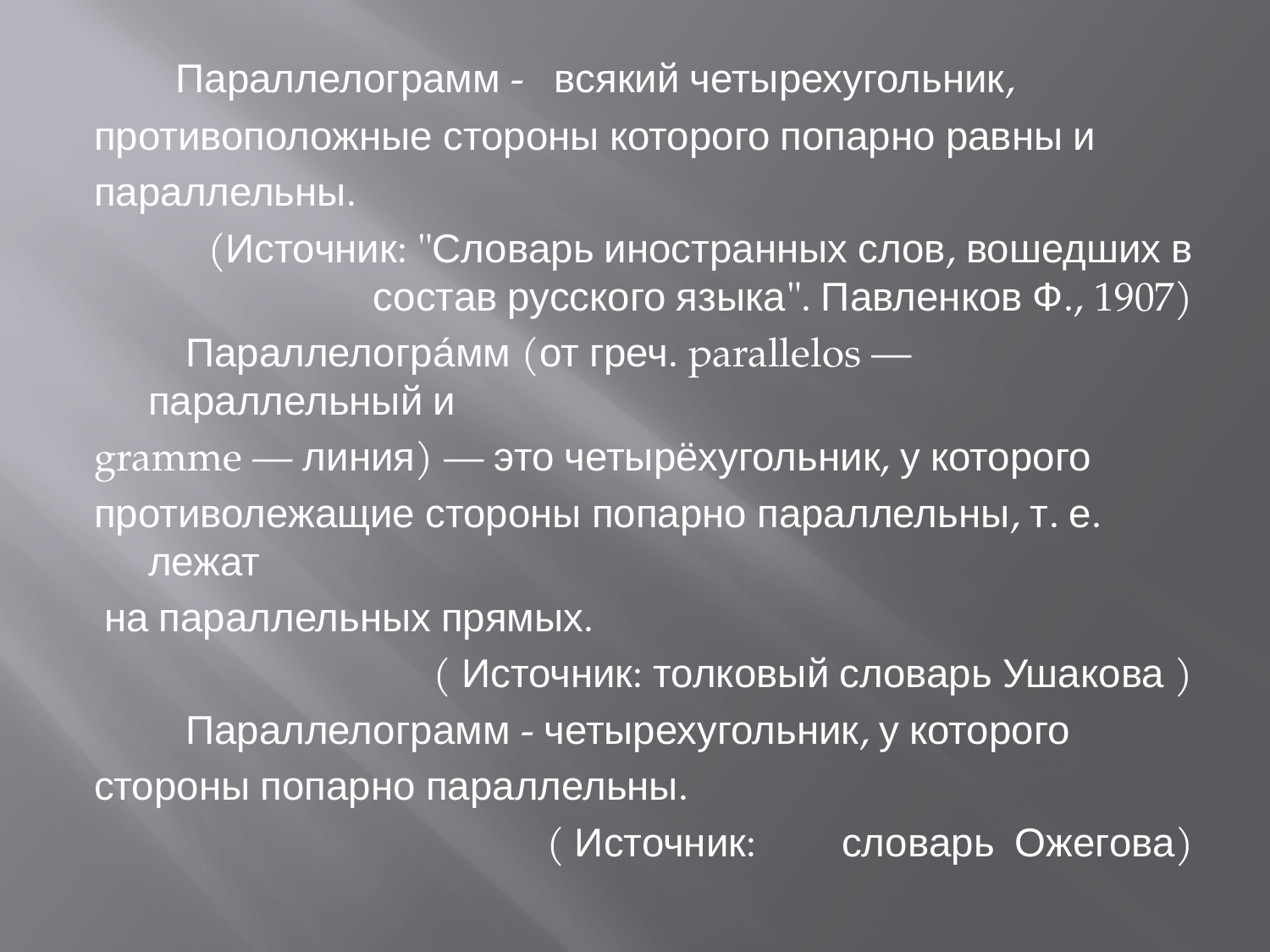

Параллелограмм -   всякий четырехугольник,
противоположные стороны которого попарно равны и
параллельны.
 (Источник: "Словарь иностранных слов, вошедших в состав русского языка". Павленков Ф., 1907)
         Параллелогра́мм (от греч. parallelos — параллельный и
gramme — линия) — это четырёхугольник, у которого
противолежащие стороны попарно параллельны, т. е. лежат
 на параллельных прямых.
( Источник: толковый словарь Ушакова )
         Параллелограмм - четырехугольник, у которого
стороны попарно параллельны.
( Источник:	словарь  Ожегова)